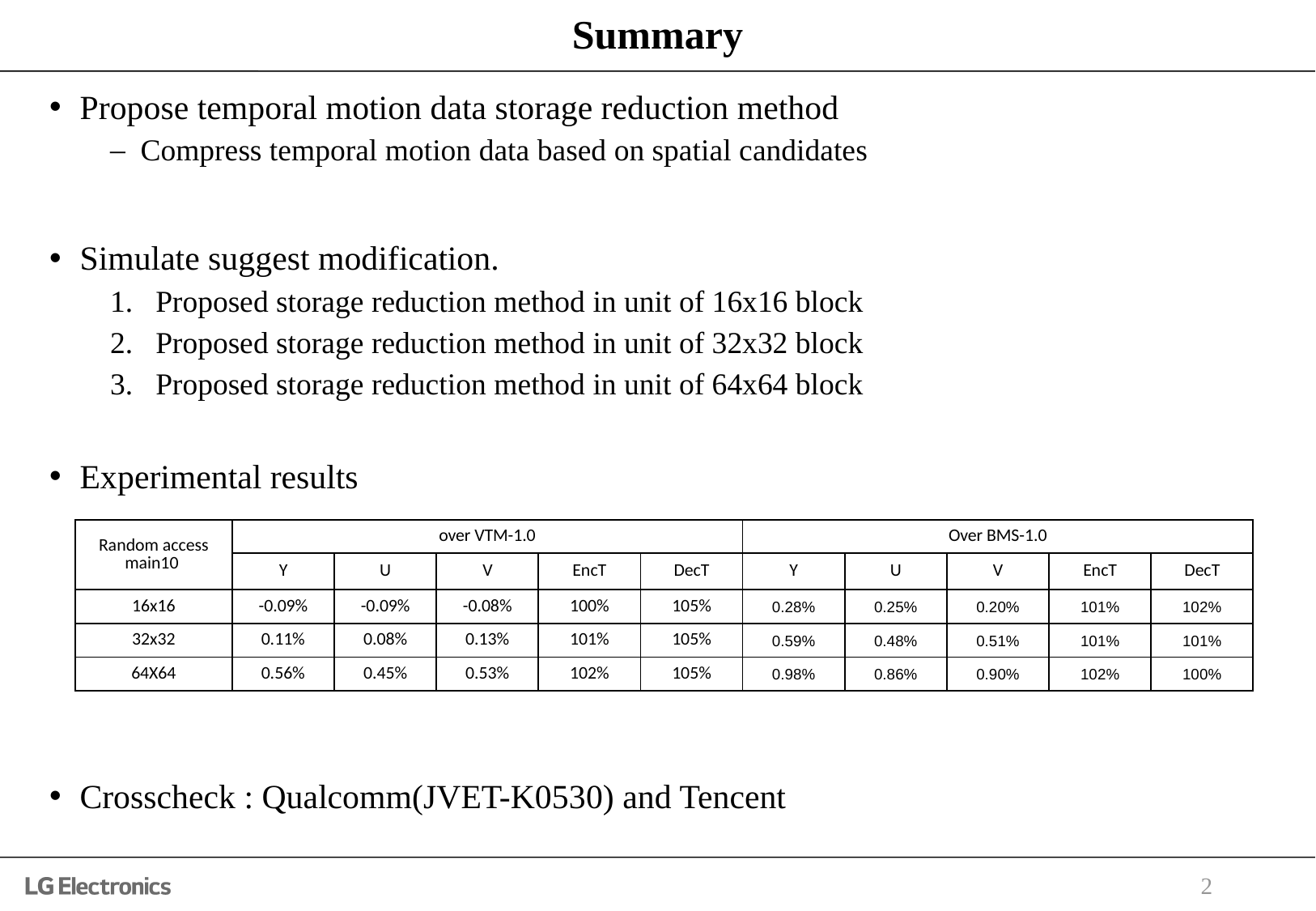

# Summary
Propose temporal motion data storage reduction method
Compress temporal motion data based on spatial candidates

Simulate suggest modification.
Proposed storage reduction method in unit of 16x16 block
Proposed storage reduction method in unit of 32x32 block
Proposed storage reduction method in unit of 64x64 block

Experimental results

Crosscheck : Qualcomm(JVET-K0530) and Tencent
| Random access main10 | over VTM-1.0 |  |  |  |  | Over BMS-1.0 |  |  |  |  |
| --- | --- | --- | --- | --- | --- | --- | --- | --- | --- | --- |
|  | Y | U | V | EncT | DecT | Y | U | V | EncT | DecT |
| 16x16 | -0.09% | -0.09% | -0.08% | 100% | 105% | 0.28% | 0.25% | 0.20% | 101% | 102% |
| 32x32 | 0.11% | 0.08% | 0.13% | 101% | 105% | 0.59% | 0.48% | 0.51% | 101% | 101% |
| 64X64 | 0.56% | 0.45% | 0.53% | 102% | 105% | 0.98% | 0.86% | 0.90% | 102% | 100% |
2